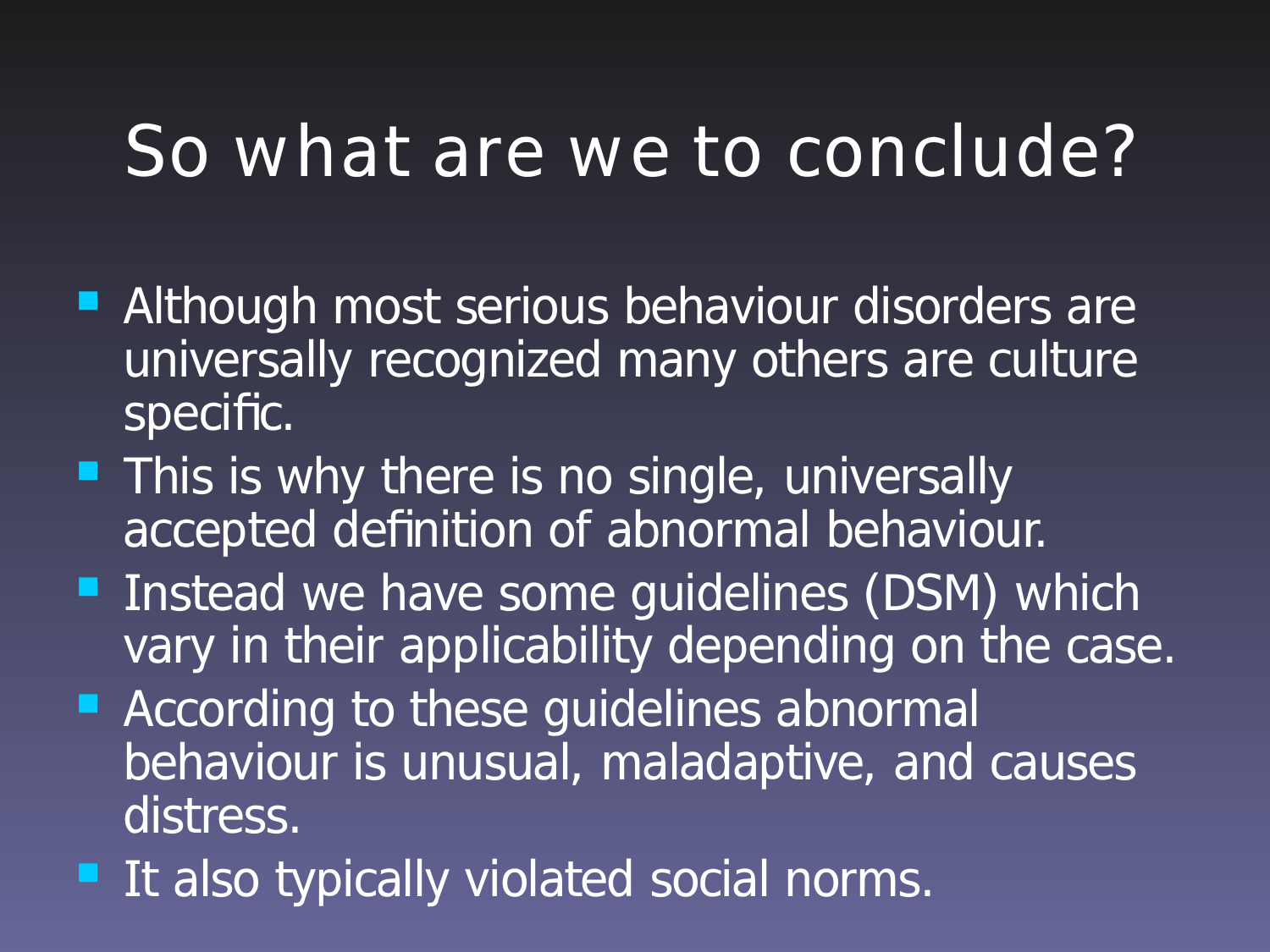

# So what are we to conclude?
Although most serious behaviour disorders are universally recognized many others are culture specific.
This is why there is no single, universally accepted definition of abnormal behaviour.
Instead we have some guidelines (DSM) which vary in their applicability depending on the case.
According to these guidelines abnormal behaviour is unusual, maladaptive, and causes distress.
It also typically violated social norms.